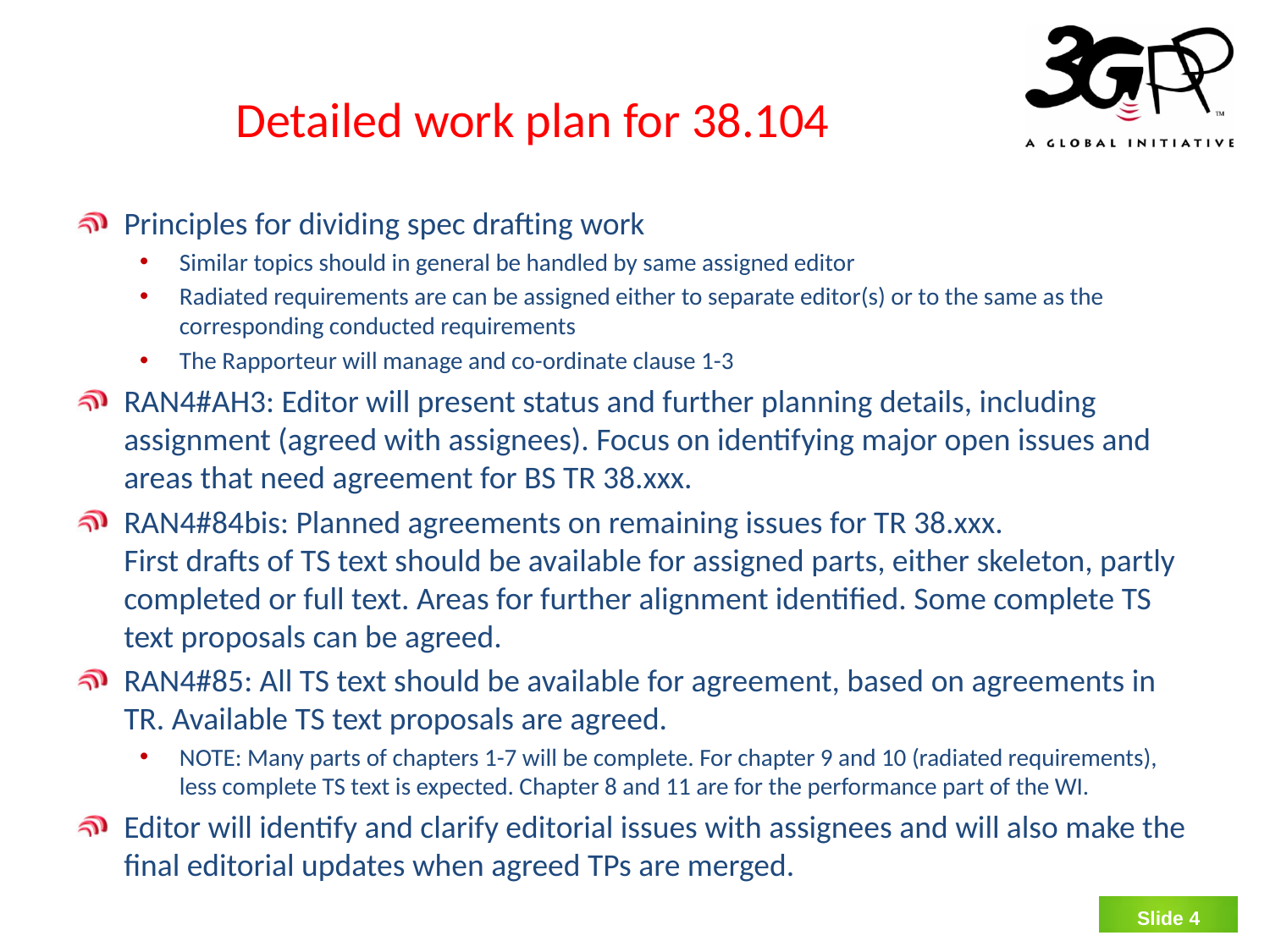

# Detailed work plan for 38.104
Principles for dividing spec drafting work
Similar topics should in general be handled by same assigned editor
Radiated requirements are can be assigned either to separate editor(s) or to the same as the corresponding conducted requirements
The Rapporteur will manage and co-ordinate clause 1-3
RAN4#AH3: Editor will present status and further planning details, including assignment (agreed with assignees). Focus on identifying major open issues and areas that need agreement for BS TR 38.xxx.
RAN4#84bis: Planned agreements on remaining issues for TR 38.xxx.
First drafts of TS text should be available for assigned parts, either skeleton, partly completed or full text. Areas for further alignment identified. Some complete TS text proposals can be agreed.
RAN4#85: All TS text should be available for agreement, based on agreements in TR. Available TS text proposals are agreed.
NOTE: Many parts of chapters 1-7 will be complete. For chapter 9 and 10 (radiated requirements), less complete TS text is expected. Chapter 8 and 11 are for the performance part of the WI.
Editor will identify and clarify editorial issues with assignees and will also make the final editorial updates when agreed TPs are merged.

Slide 4